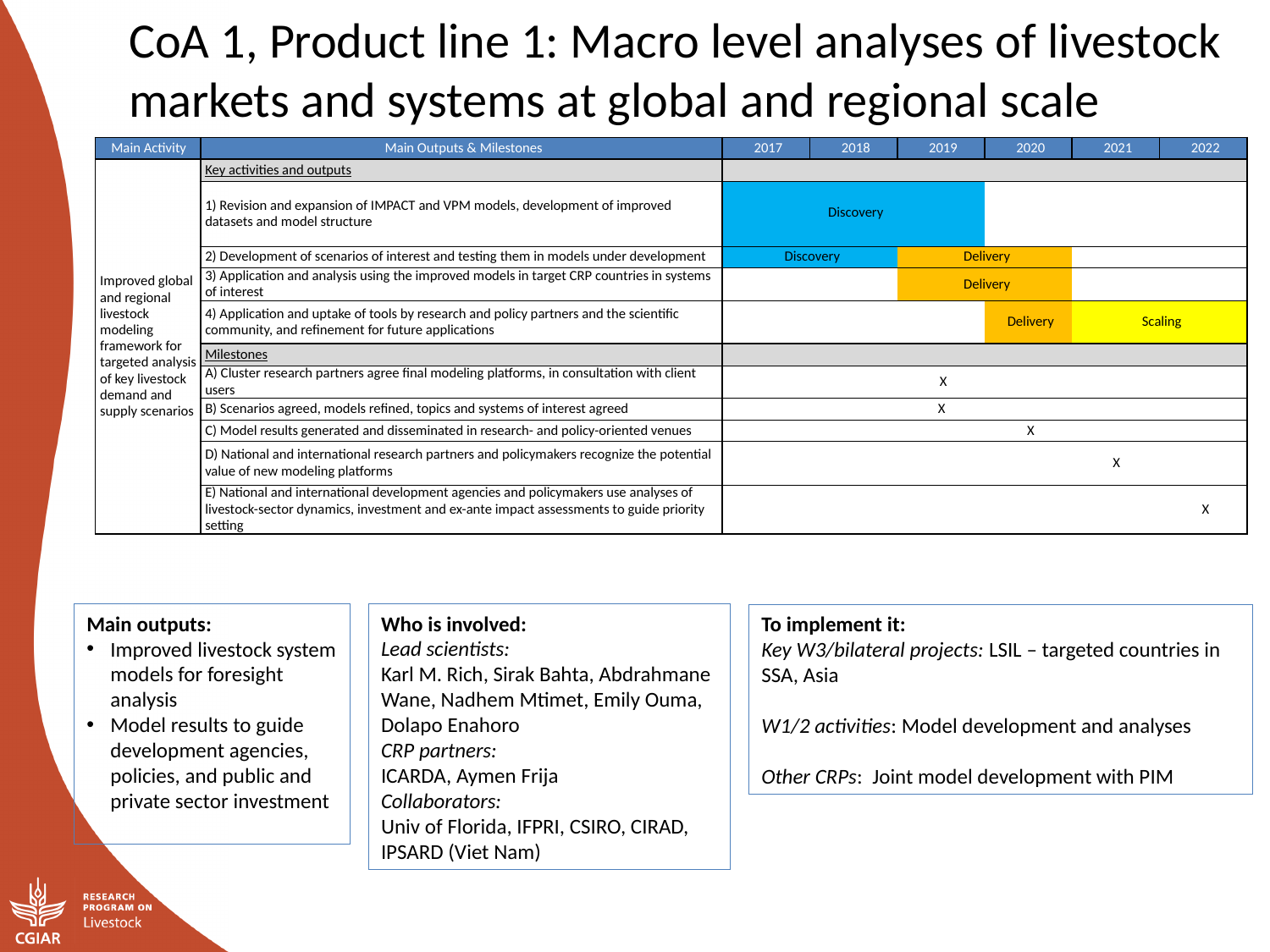

CoA 1, Product line 1: Macro level analyses of livestock markets and systems at global and regional scale
| Main Activity | Main Outputs & Milestones | 2017 | 2018 | 2019 | 2020 | 2021 | 2022 |
| --- | --- | --- | --- | --- | --- | --- | --- |
| Improved global and regional livestock modeling framework for targeted analysis of key livestock demand and supply scenarios | Key activities and outputs |  |  |  |  |  |  |
|  | 1) Revision and expansion of IMPACT and VPM models, development of improved datasets and model structure | Discovery |  |  |  |  |  |
|  | 2) Development of scenarios of interest and testing them in models under development | Discovery |  | Delivery |  |  |  |
|  | 3) Application and analysis using the improved models in target CRP countries in systems of interest |  |  | Delivery |  |  |  |
|  | 4) Application and uptake of tools by research and policy partners and the scientific community, and refinement for future applications |  |  |  | Delivery | Scaling |  |
|  | Milestones |  |  |  |  |  |  |
|  | A) Cluster research partners agree final modeling platforms, in consultation with client users |  |  | X |  |  |  |
|  | B) Scenarios agreed, models refined, topics and systems of interest agreed |  |  | X |  |  |  |
|  | C) Model results generated and disseminated in research- and policy-oriented venues |  |  |  | X |  |  |
|  | D) National and international research partners and policymakers recognize the potential value of new modeling platforms |  |  |  |  | X |  |
|  | E) National and international development agencies and policymakers use analyses of livestock-sector dynamics, investment and ex-ante impact assessments to guide priority setting |  |  |  |  |  | X |
Main outputs:
Improved livestock system models for foresight analysis
Model results to guide development agencies, policies, and public and private sector investment

Who is involved:
Lead scientists:
Karl M. Rich, Sirak Bahta, Abdrahmane Wane, Nadhem Mtimet, Emily Ouma, Dolapo Enahoro
CRP partners:
ICARDA, Aymen Frija
Collaborators:
Univ of Florida, IFPRI, CSIRO, CIRAD, IPSARD (Viet Nam)
To implement it:
Key W3/bilateral projects: LSIL – targeted countries in SSA, Asia

W1/2 activities: Model development and analyses

Other CRPs:  Joint model development with PIM